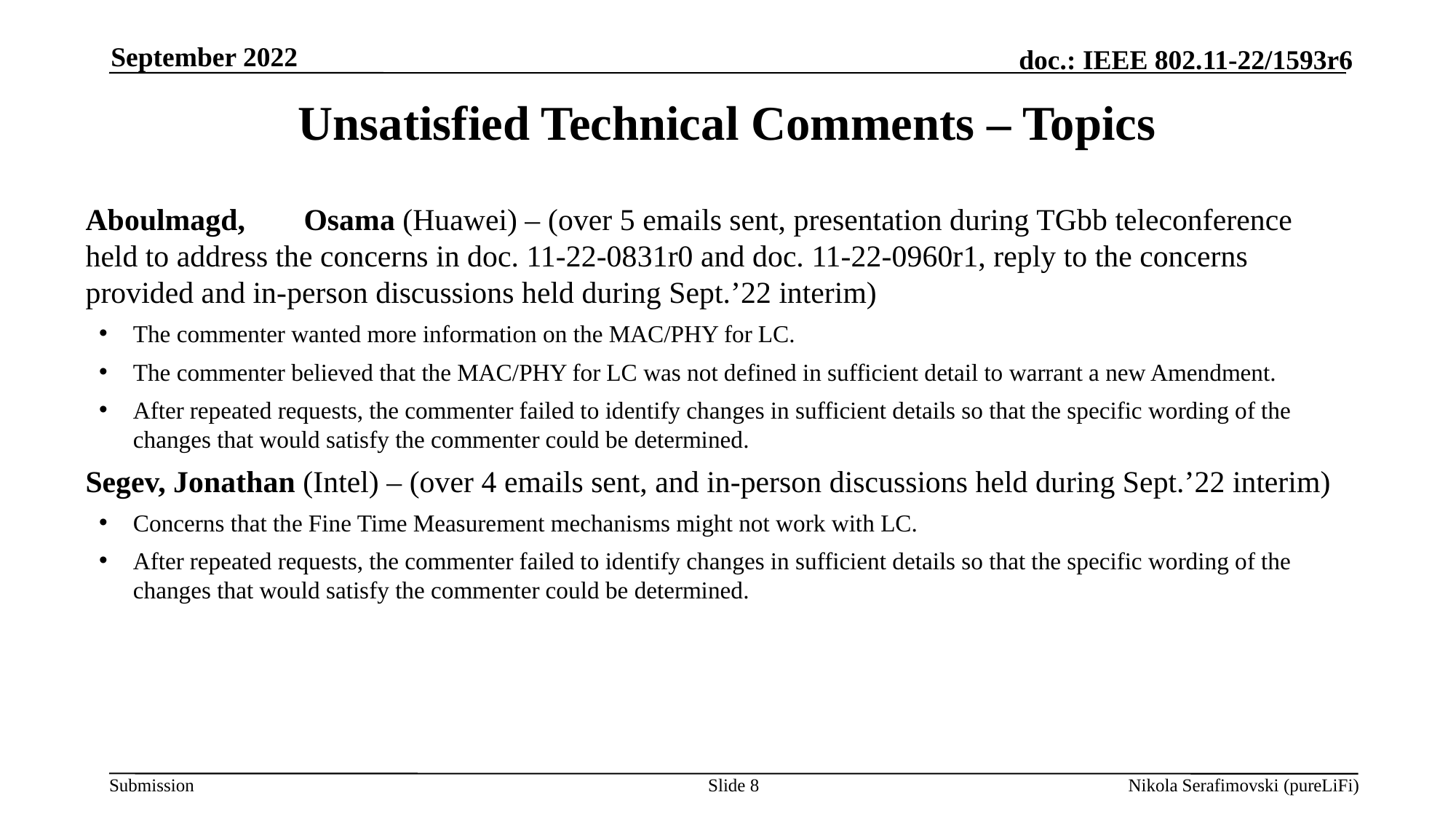

September 2022
# Unsatisfied Technical Comments – Topics
Aboulmagd,	Osama (Huawei) – (over 5 emails sent, presentation during TGbb teleconference held to address the concerns in doc. 11-22-0831r0 and doc. 11-22-0960r1, reply to the concerns provided and in-person discussions held during Sept.’22 interim)
The commenter wanted more information on the MAC/PHY for LC.
The commenter believed that the MAC/PHY for LC was not defined in sufficient detail to warrant a new Amendment.
After repeated requests, the commenter failed to identify changes in sufficient details so that the specific wording of the changes that would satisfy the commenter could be determined.
Segev, Jonathan (Intel) – (over 4 emails sent, and in-person discussions held during Sept.’22 interim)
Concerns that the Fine Time Measurement mechanisms might not work with LC.
After repeated requests, the commenter failed to identify changes in sufficient details so that the specific wording of the changes that would satisfy the commenter could be determined.

Slide 8
Nikola Serafimovski (pureLiFi)